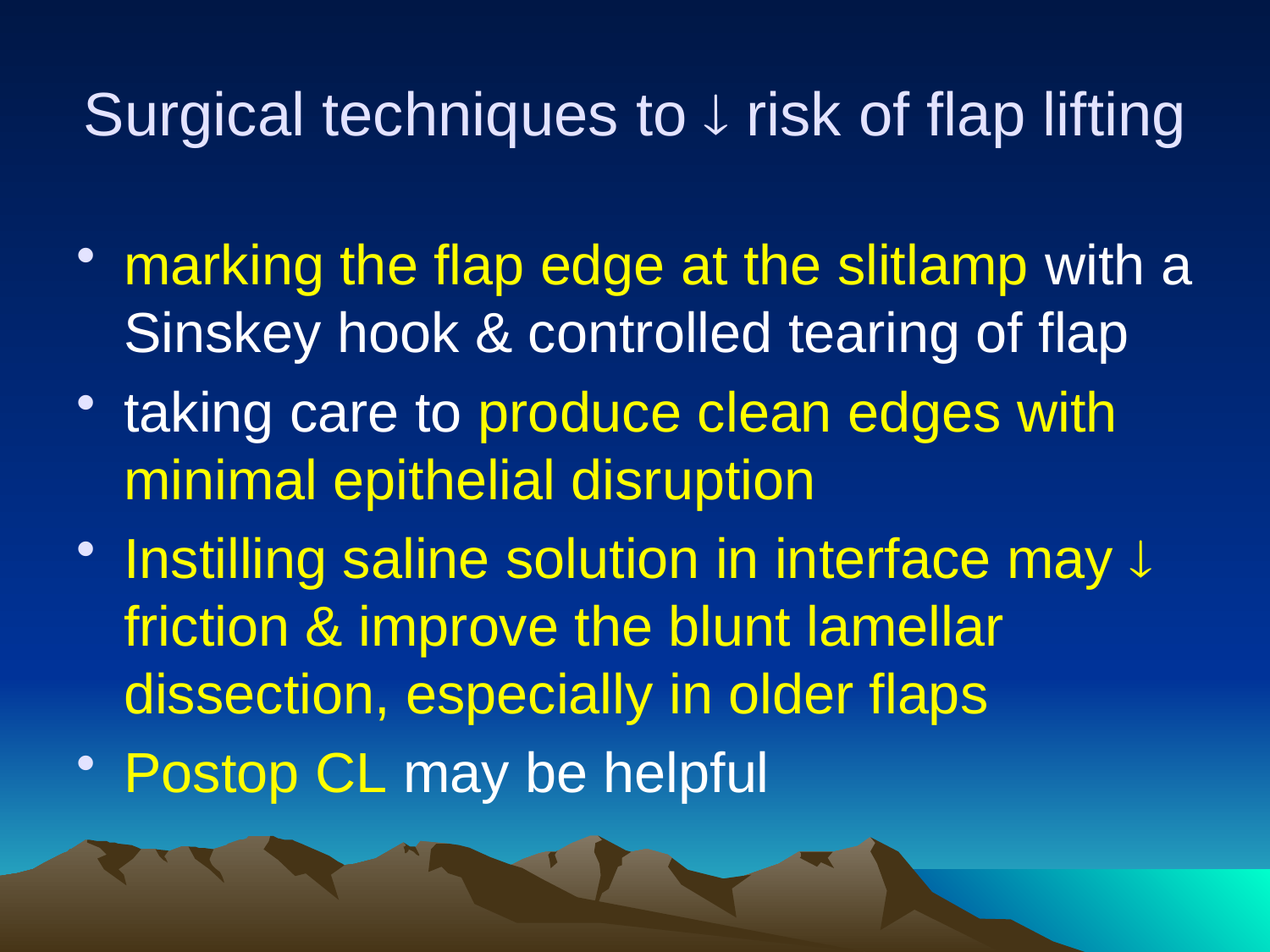

# Surgical techniques to ↓ risk of flap lifting
marking the flap edge at the slitlamp with a Sinskey hook & controlled tearing of flap
taking care to produce clean edges with minimal epithelial disruption
Instilling saline solution in interface may ↓ friction & improve the blunt lamellar dissection, especially in older flaps
Postop CL may be helpful